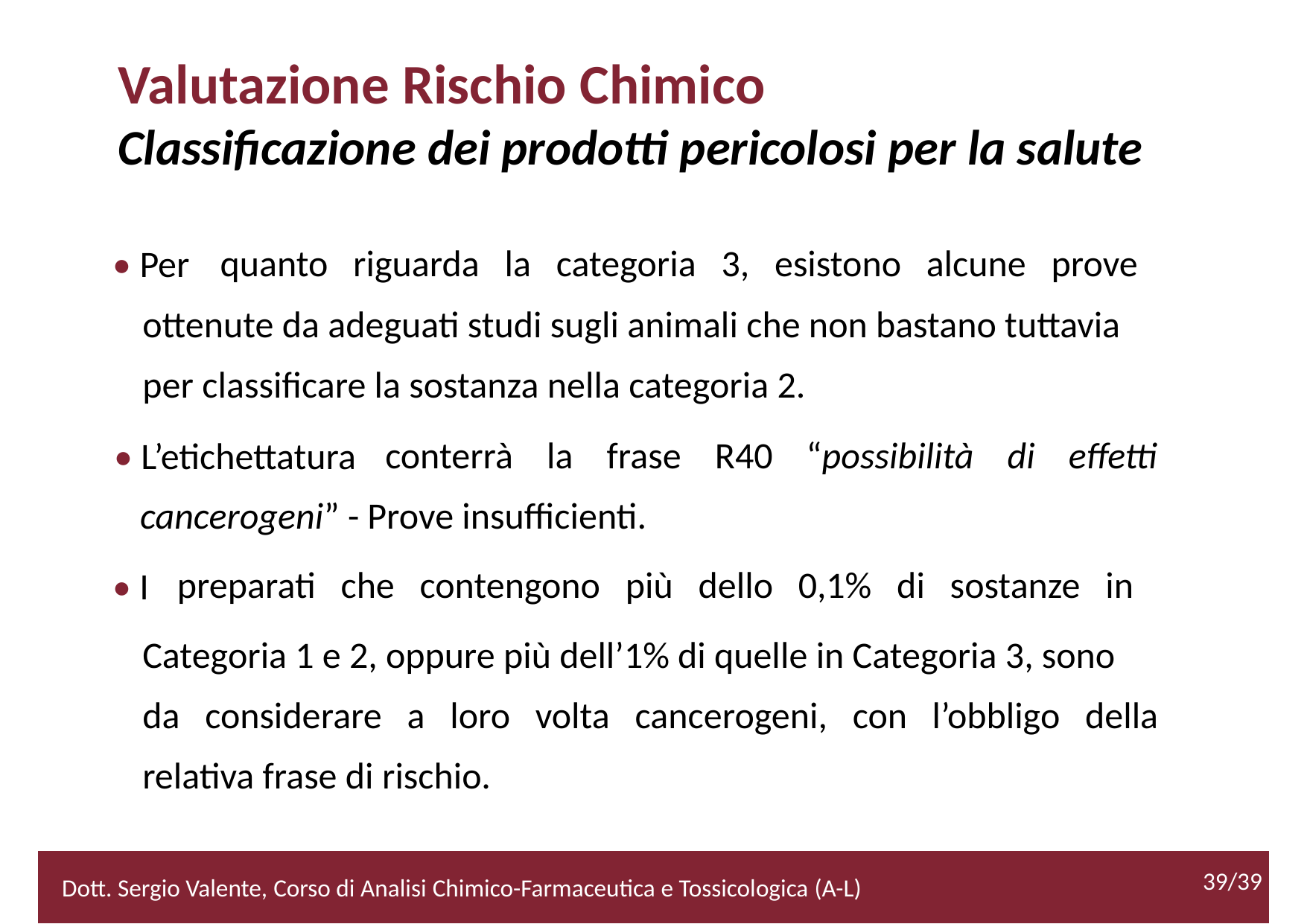

Valutazione Rischio Chimico
Classificazione dei prodotti pericolosi per la salute
• Per
quanto   riguarda   la   categoria   3,   esistono   alcune   prove
ottenute da adeguati studi sugli animali che non bastano tuttavia

per classificare la sostanza nella categoria 2.
• L’etichettatura
conterrà    la    frase    R40    “possibilità    di    effetti
cancerogeni” - Prove insufficienti.
• I
preparati   che   contengono   più   dello   0,1%   di   sostanze   in
	Categoria 1 e 2, oppure più dell’1% di quelle in Categoria 3, sono

	da   considerare   a   loro   volta   cancerogeni,   con   l’obbligo   della

	relativa frase di rischio.
		39/39

39/39
2/52
Dott. Sergio Valente, Corso di Analisi Chimico-Farmaceutica e Tossicologica (A-L)